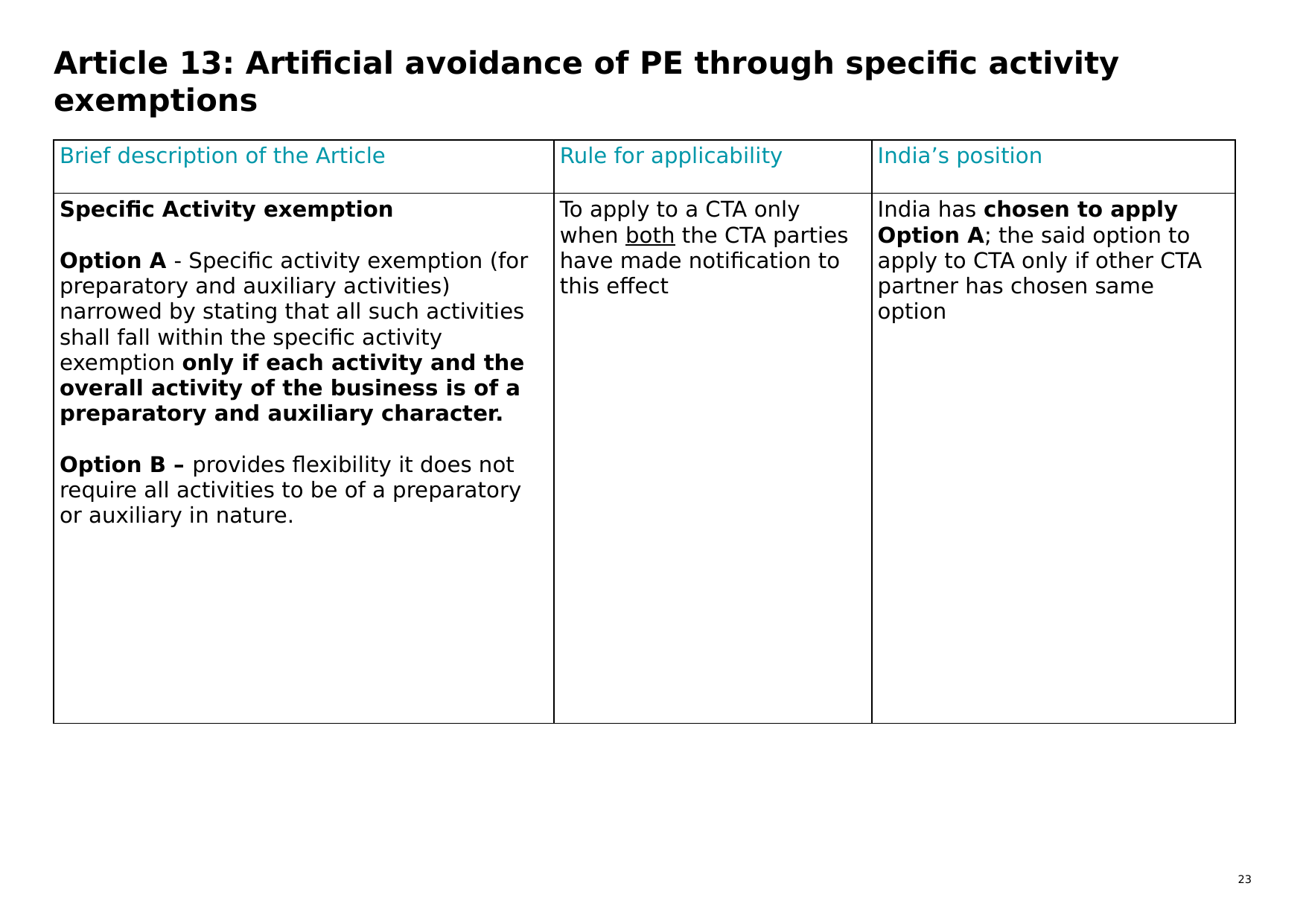

# Article 13: Artificial avoidance of PE through specific activity exemptions
| Brief description of the Article | Rule for applicability | India’s position |
| --- | --- | --- |
| Specific Activity exemption Option A - Specific activity exemption (for preparatory and auxiliary activities) narrowed by stating that all such activities shall fall within the specific activity exemption only if each activity and the overall activity of the business is of a preparatory and auxiliary character. Option B – provides flexibility it does not require all activities to be of a preparatory or auxiliary in nature. | To apply to a CTA only when both the CTA parties have made notification to this effect | India has chosen to apply Option A; the said option to apply to CTA only if other CTA partner has chosen same option |